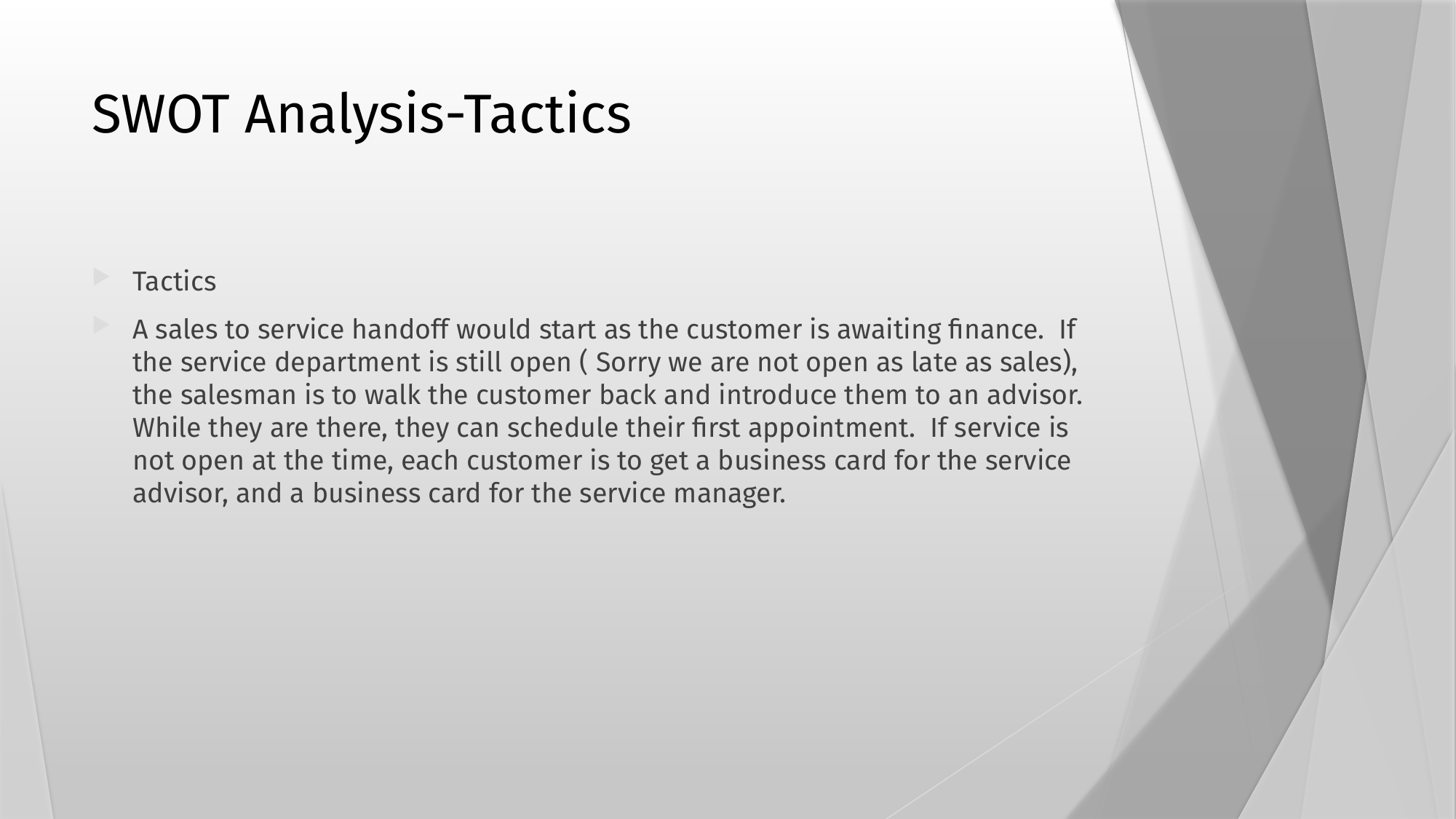

# SWOT Analysis-Tactics
Tactics
A sales to service handoff would start as the customer is awaiting finance.  If the service department is still open ( Sorry we are not open as late as sales), the salesman is to walk the customer back and introduce them to an advisor.  While they are there, they can schedule their first appointment.  If service is not open at the time, each customer is to get a business card for the service advisor, and a business card for the service manager.